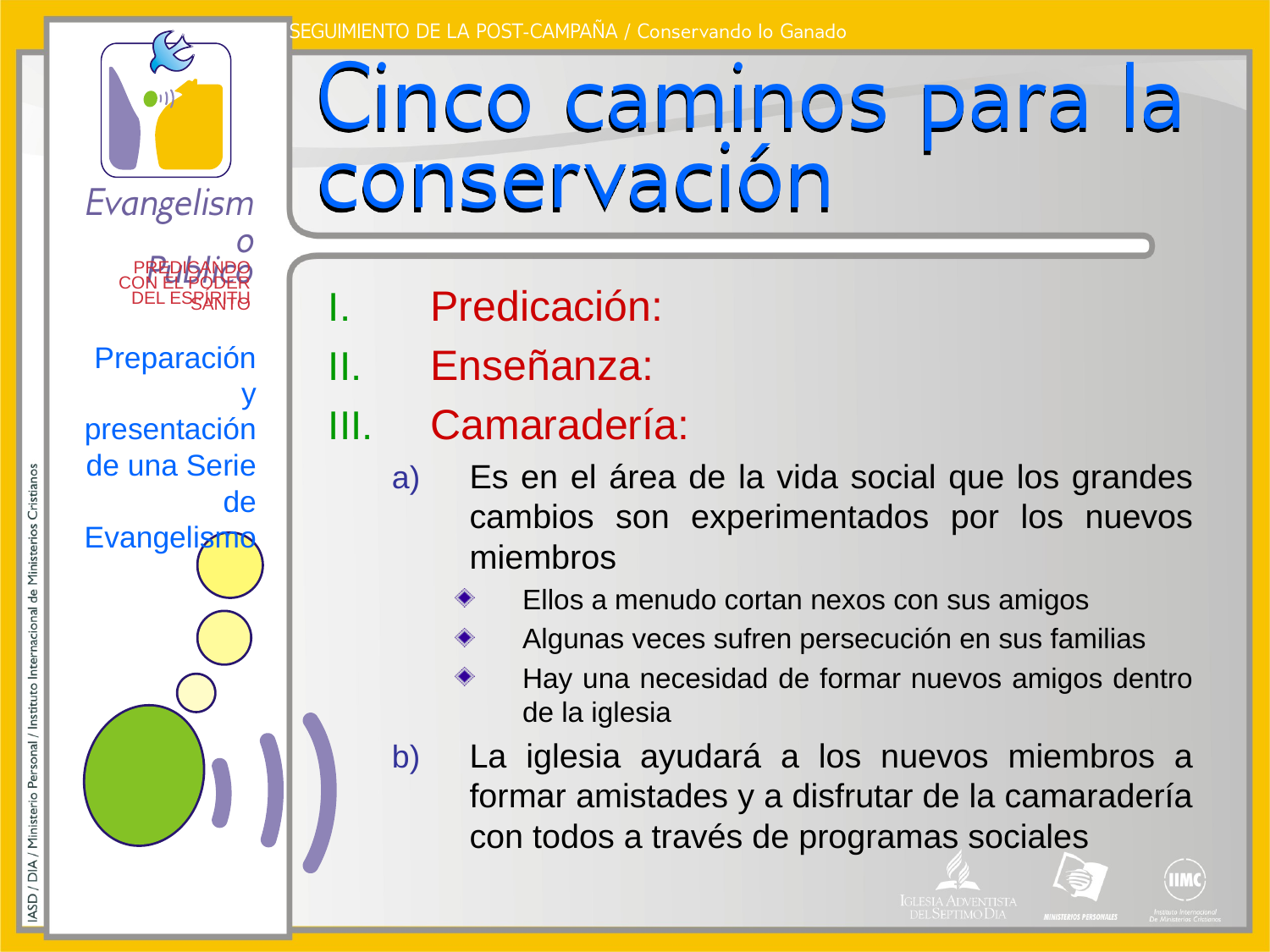

SEGUIMIENTO DE LA POST-CAMPAÑA / Conservando lo Ganado
# Cinco caminos para la conservación
Predicación:
Enseñanza:
Camaradería:
Es en el área de la vida social que los grandes cambios son experimentados por los nuevos miembros
Ellos a menudo cortan nexos con sus amigos
Algunas veces sufren persecución en sus familias
Hay una necesidad de formar nuevos amigos dentro de la iglesia
La iglesia ayudará a los nuevos miembros a formar amistades y a disfrutar de la camaradería con todos a través de programas sociales